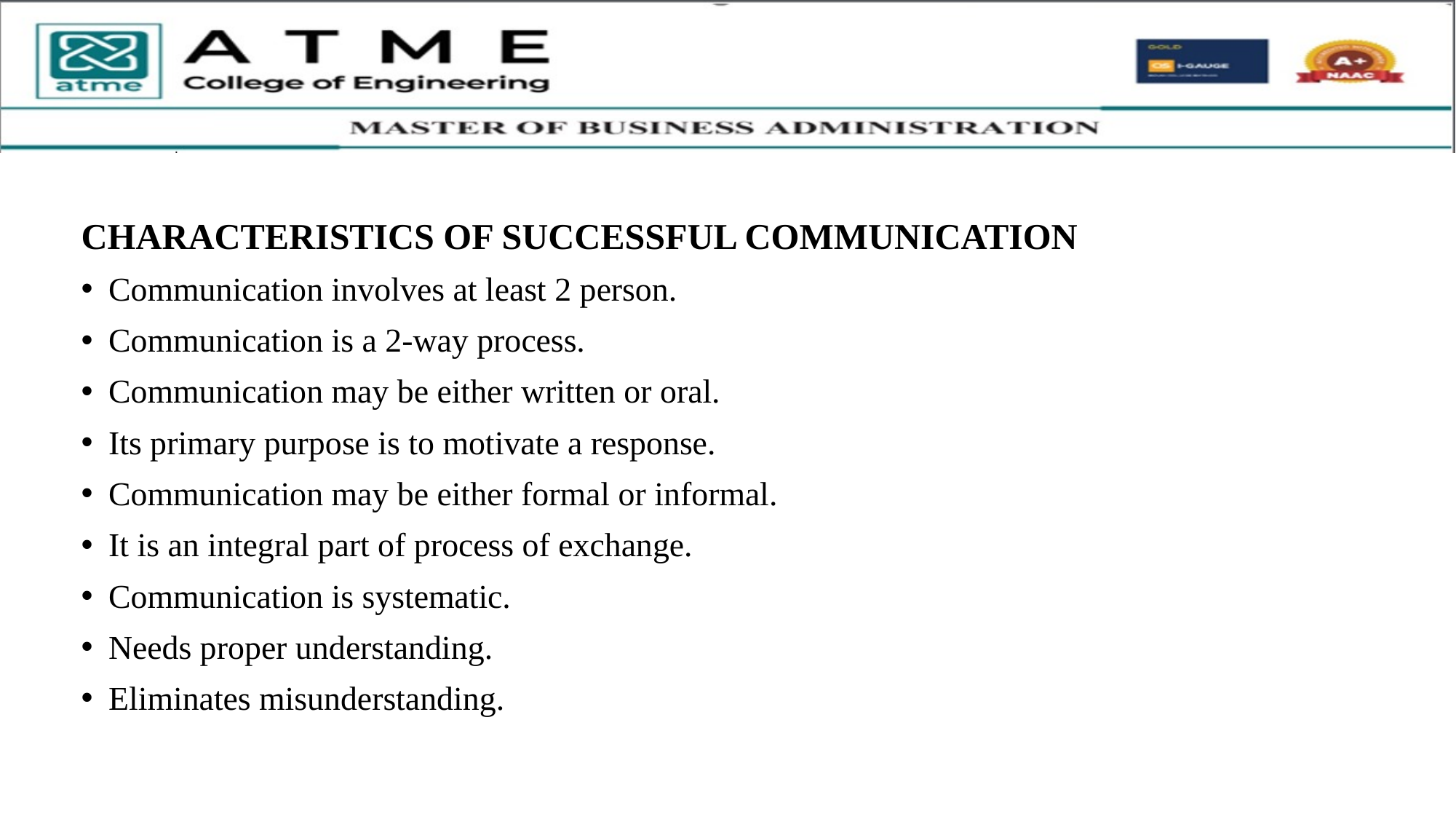

CHARACTERISTICS OF SUCCESSFUL COMMUNICATION
Communication involves at least 2 person.
Communication is a 2-way process.
Communication may be either written or oral.
Its primary purpose is to motivate a response.
Communication may be either formal or informal.
It is an integral part of process of exchange.
Communication is systematic.
Needs proper understanding.
Eliminates misunderstanding.